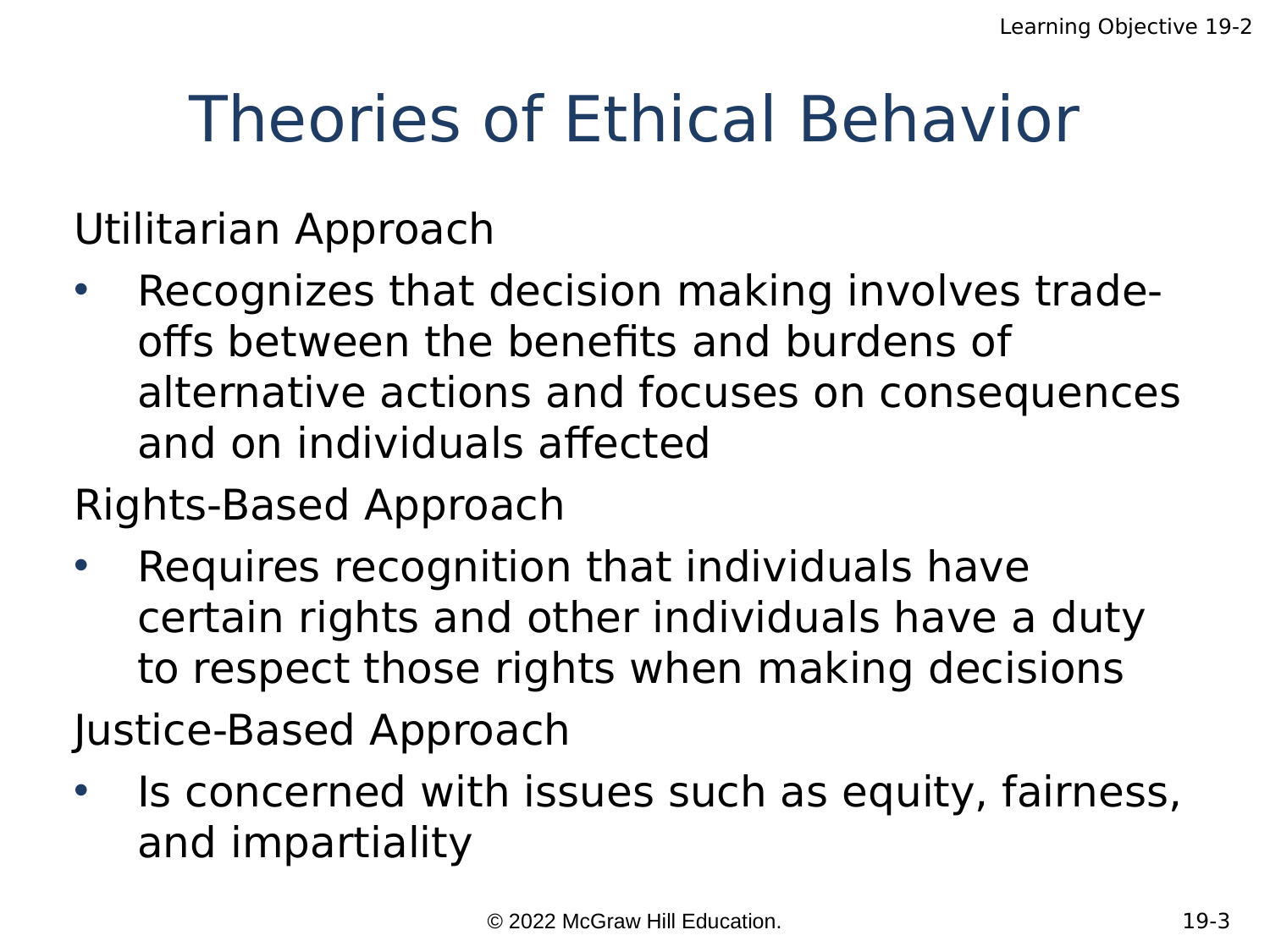

Learning Objective 19-2
# Theories of Ethical Behavior
Utilitarian Approach
Recognizes that decision making involves trade-offs between the benefits and burdens of alternative actions and focuses on consequences and on individuals affected
Rights-Based Approach
Requires recognition that individuals have certain rights and other individuals have a duty to respect those rights when making decisions
Justice-Based Approach
Is concerned with issues such as equity, fairness, and impartiality